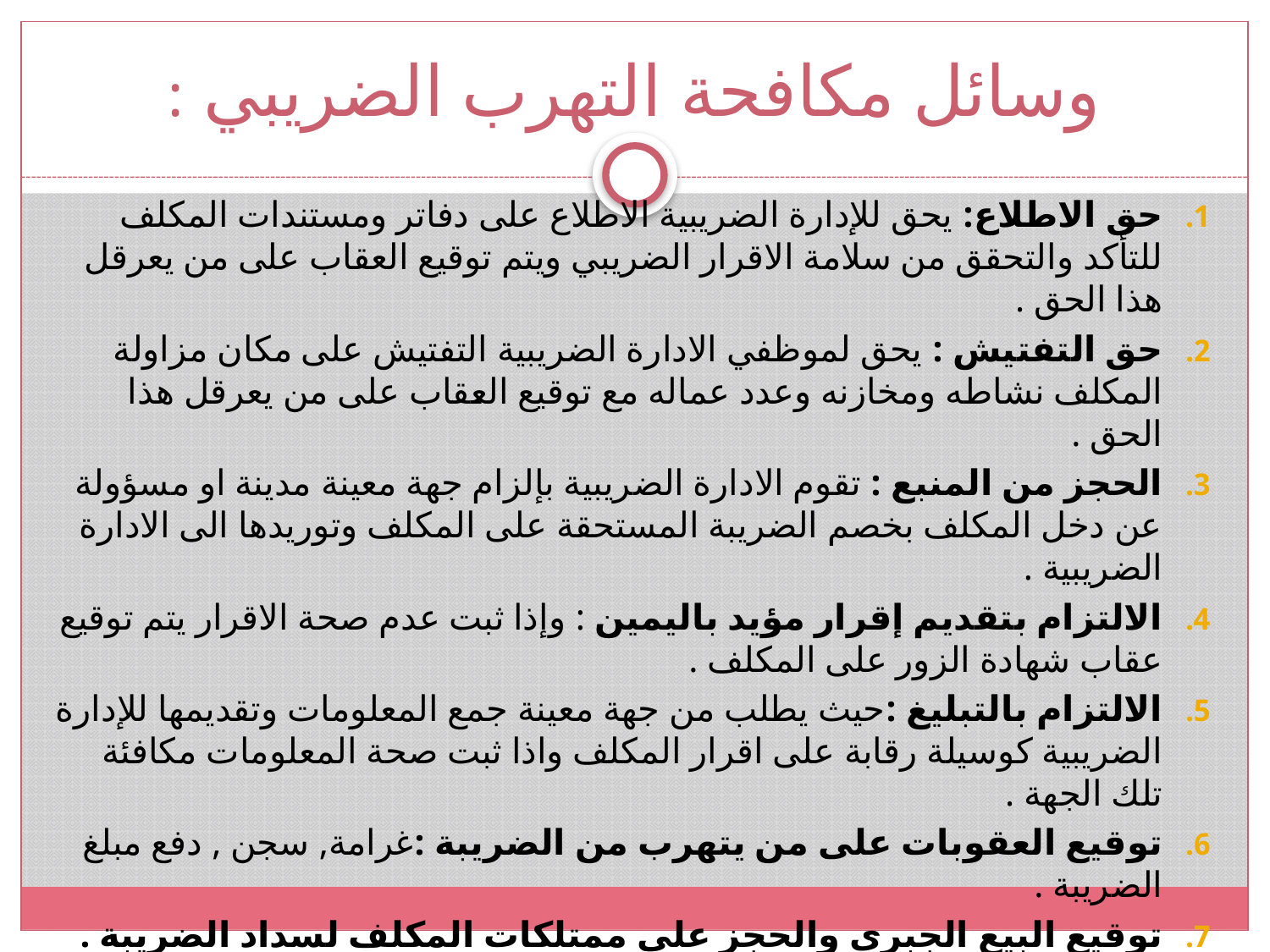

# وسائل مكافحة التهرب الضريبي :
حق الاطلاع: يحق للإدارة الضريبية الاطلاع على دفاتر ومستندات المكلف للتأكد والتحقق من سلامة الاقرار الضريبي ويتم توقيع العقاب على من يعرقل هذا الحق .
حق التفتيش : يحق لموظفي الادارة الضريبية التفتيش على مكان مزاولة المكلف نشاطه ومخازنه وعدد عماله مع توقيع العقاب على من يعرقل هذا الحق .
الحجز من المنبع : تقوم الادارة الضريبية بإلزام جهة معينة مدينة او مسؤولة عن دخل المكلف بخصم الضريبة المستحقة على المكلف وتوريدها الى الادارة الضريبية .
الالتزام بتقديم إقرار مؤيد باليمين : وإذا ثبت عدم صحة الاقرار يتم توقيع عقاب شهادة الزور على المكلف .
الالتزام بالتبليغ :حيث يطلب من جهة معينة جمع المعلومات وتقديمها للإدارة الضريبية كوسيلة رقابة على اقرار المكلف واذا ثبت صحة المعلومات مكافئة تلك الجهة .
توقيع العقوبات على من يتهرب من الضريبة :غرامة, سجن , دفع مبلغ الضريبة .
توقيع البيع الجبري والحجز على ممتلكات المكلف لسداد الضريبة .
الحد من الاسباب المؤدية الى التهرب الضريبي :  مثل عدم رفع اسعار الضرائب مما يرفع معها العبء على المكلف او مثل زيادة الوعي بدور الضريبة في تخطيط نفقات الدولة .
الواقعة المنشئة للضريبة.